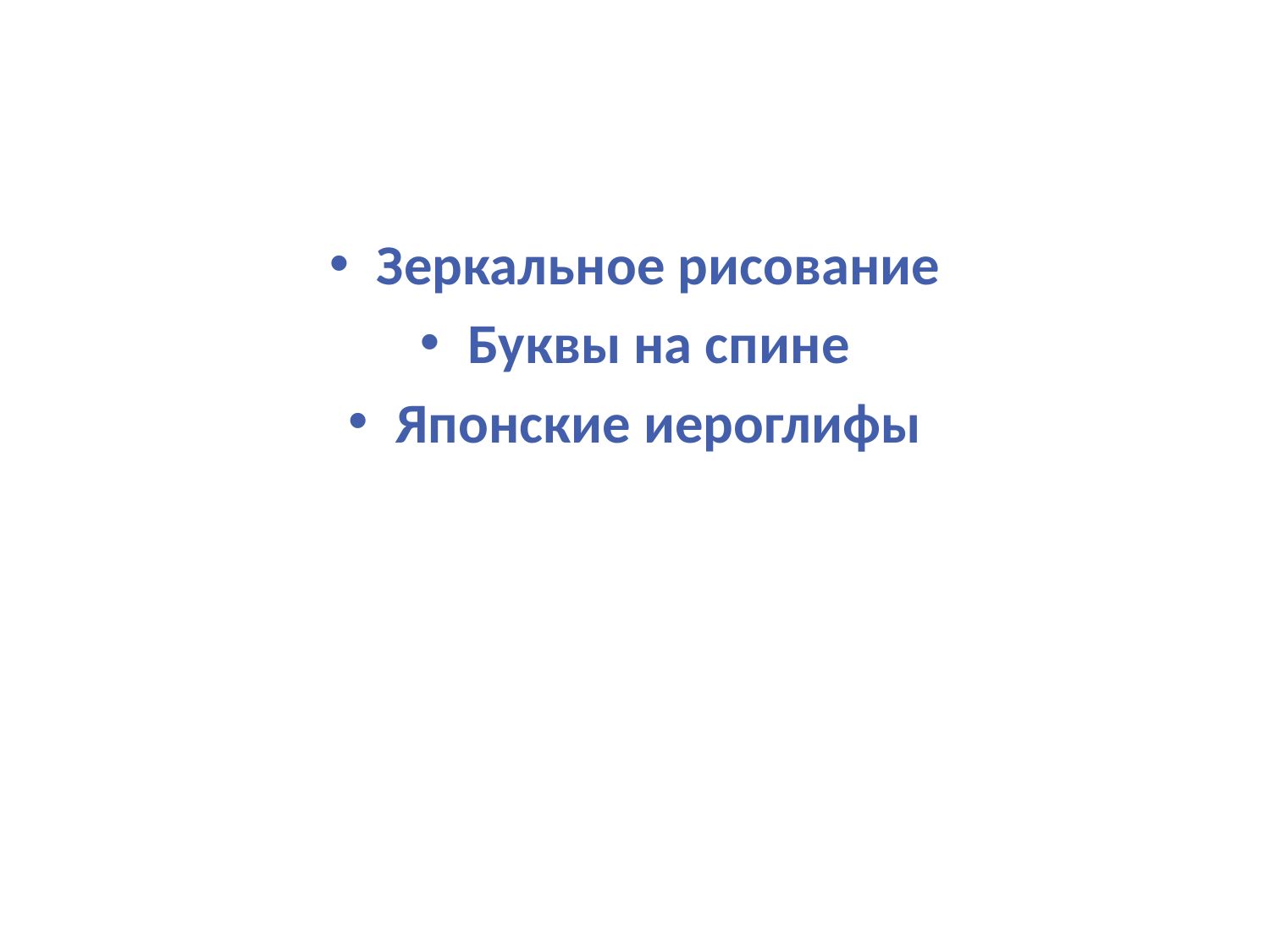

#
Зеркальное рисование
Буквы на спине
Японские иероглифы